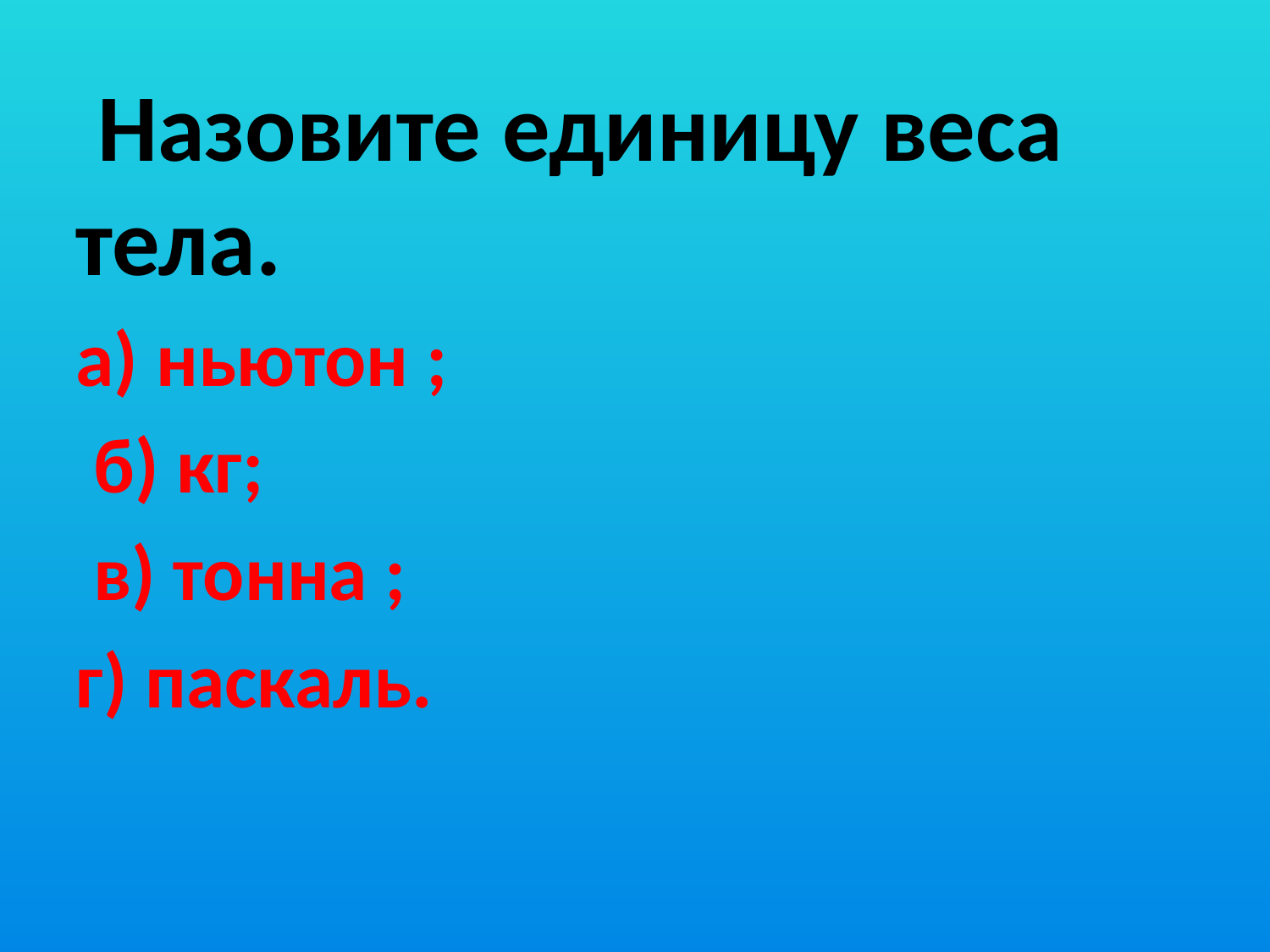

Назовите единицу веса тела.
а) ньютон ;
 б) кг;
 в) тонна ;
г) паскаль.